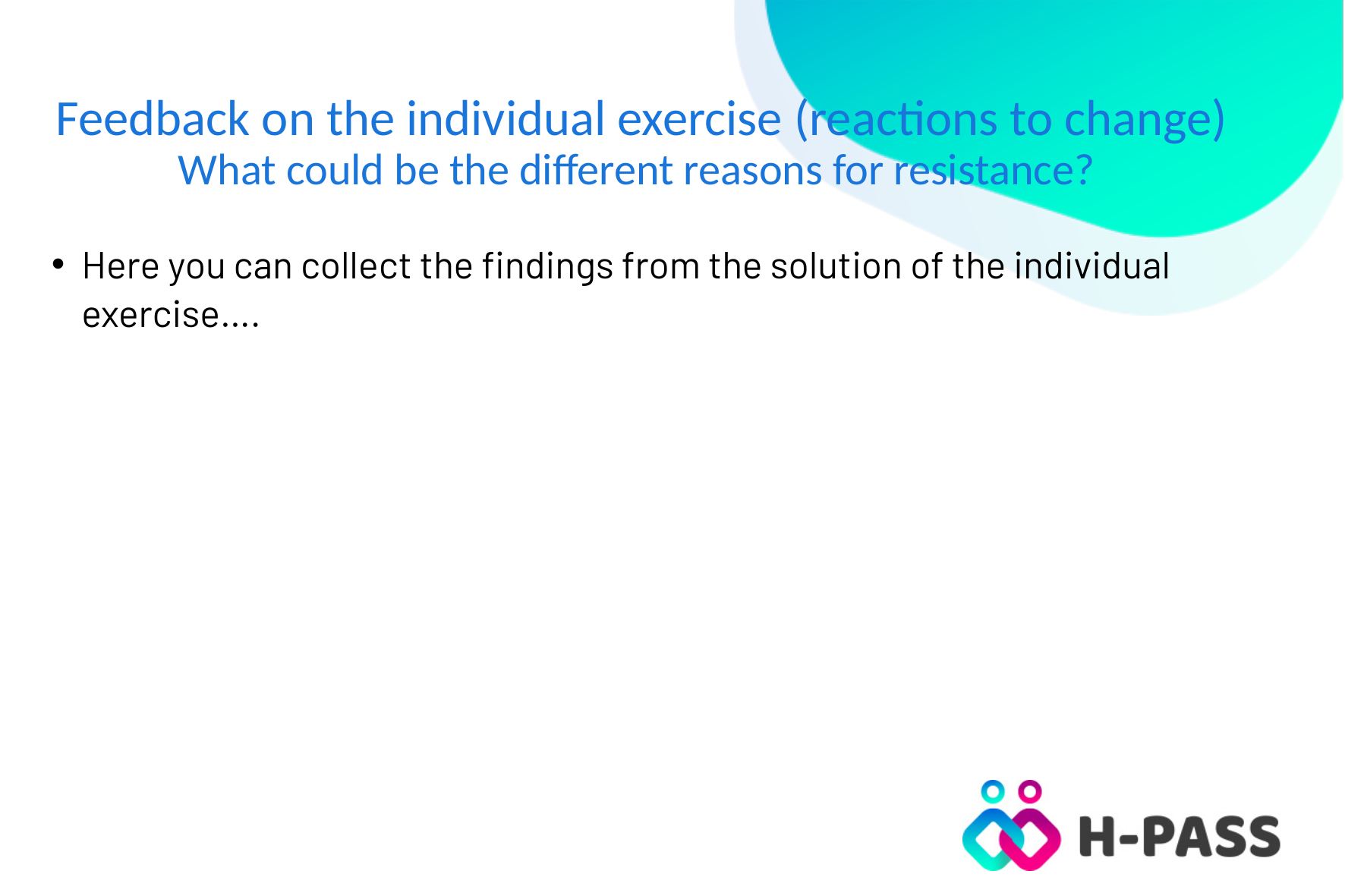

# Feedback on the individual exercise (reactions to change) What could be the different reasons for resistance?
Here you can collect the findings from the solution of the individual exercise….